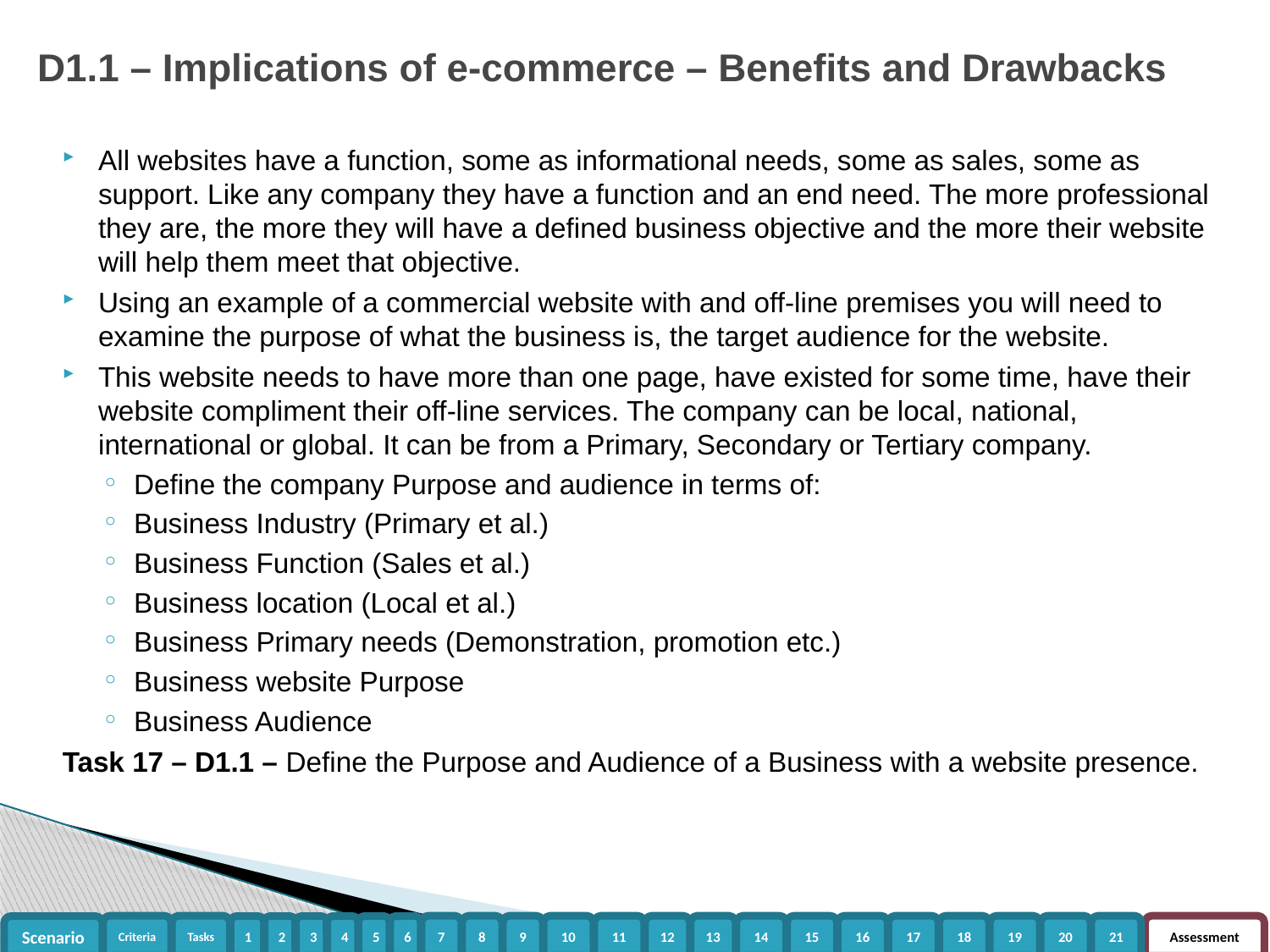

D1.1 – Implications of e-commerce – Benefits and Drawbacks
All websites have a function, some as informational needs, some as sales, some as support. Like any company they have a function and an end need. The more professional they are, the more they will have a defined business objective and the more their website will help them meet that objective.
Using an example of a commercial website with and off-line premises you will need to examine the purpose of what the business is, the target audience for the website.
This website needs to have more than one page, have existed for some time, have their website compliment their off-line services. The company can be local, national, international or global. It can be from a Primary, Secondary or Tertiary company.
Define the company Purpose and audience in terms of:
Business Industry (Primary et al.)
Business Function (Sales et al.)
Business location (Local et al.)
Business Primary needs (Demonstration, promotion etc.)
Business website Purpose
Business Audience
Task 17 – D1.1 – Define the Purpose and Audience of a Business with a website presence.